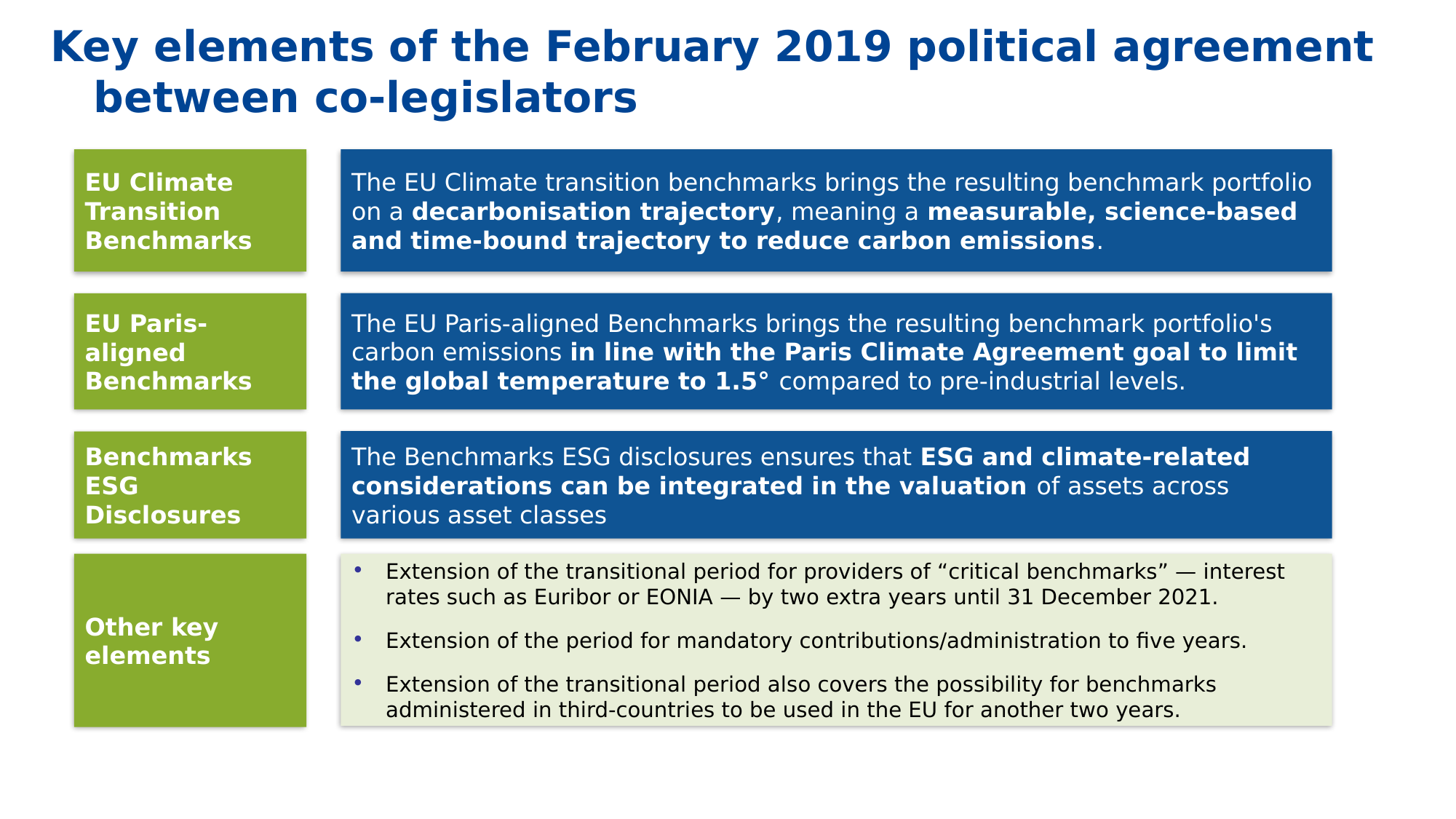

# Key elements of the February 2019 political agreement between co-legislators
EU Climate Transition Benchmarks
The EU Climate transition benchmarks brings the resulting benchmark portfolio on a decarbonisation trajectory, meaning a measurable, science-based and time-bound trajectory to reduce carbon emissions.
The EU Paris-aligned Benchmarks brings the resulting benchmark portfolio's carbon emissions in line with the Paris Climate Agreement goal to limit the global temperature to 1.5° compared to pre-industrial levels.
EU Paris-aligned Benchmarks
The Benchmarks ESG disclosures ensures that ESG and climate-related considerations can be integrated in the valuation of assets across various asset classes
Benchmarks ESG Disclosures
Other key elements
Extension of the transitional period for providers of “critical benchmarks” — interest rates such as Euribor or EONIA — by two extra years until 31 December 2021.
Extension of the period for mandatory contributions/administration to five years.
Extension of the transitional period also covers the possibility for benchmarks administered in third-countries to be used in the EU for another two years.